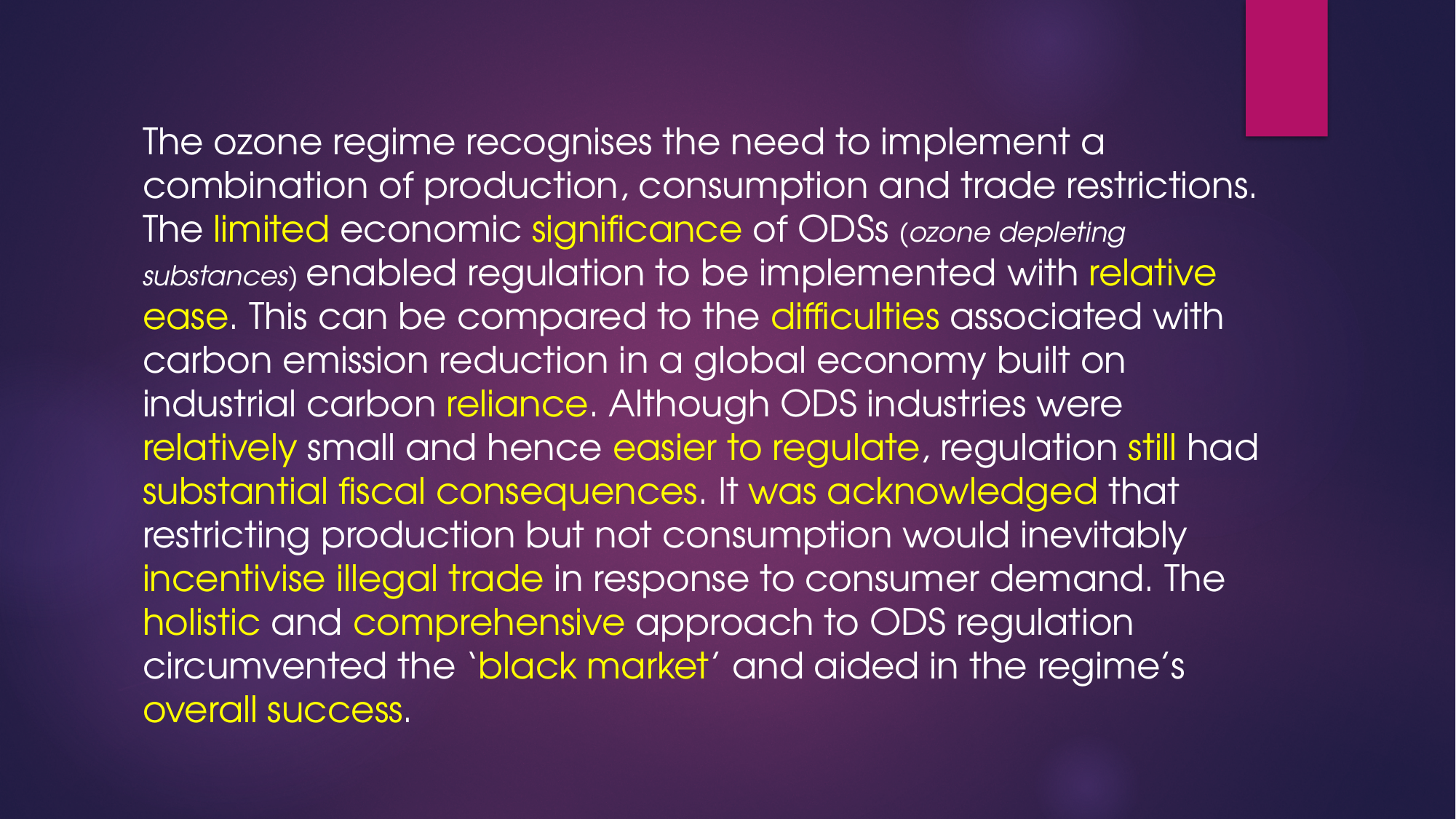

The ozone regime recognises the need to implement a combination of production, consumption and trade restrictions. The limited economic significance of ODSs (ozone depleting substances) enabled regulation to be implemented with relative ease. This can be compared to the difficulties associated with carbon emission reduction in a global economy built on industrial carbon reliance. Although ODS industries were relatively small and hence easier to regulate, regulation still had substantial fiscal consequences. It was acknowledged that restricting production but not consumption would inevitably incentivise illegal trade in response to consumer demand. The holistic and comprehensive approach to ODS regulation circumvented the ‘black market’ and aided in the regime’s overall success.